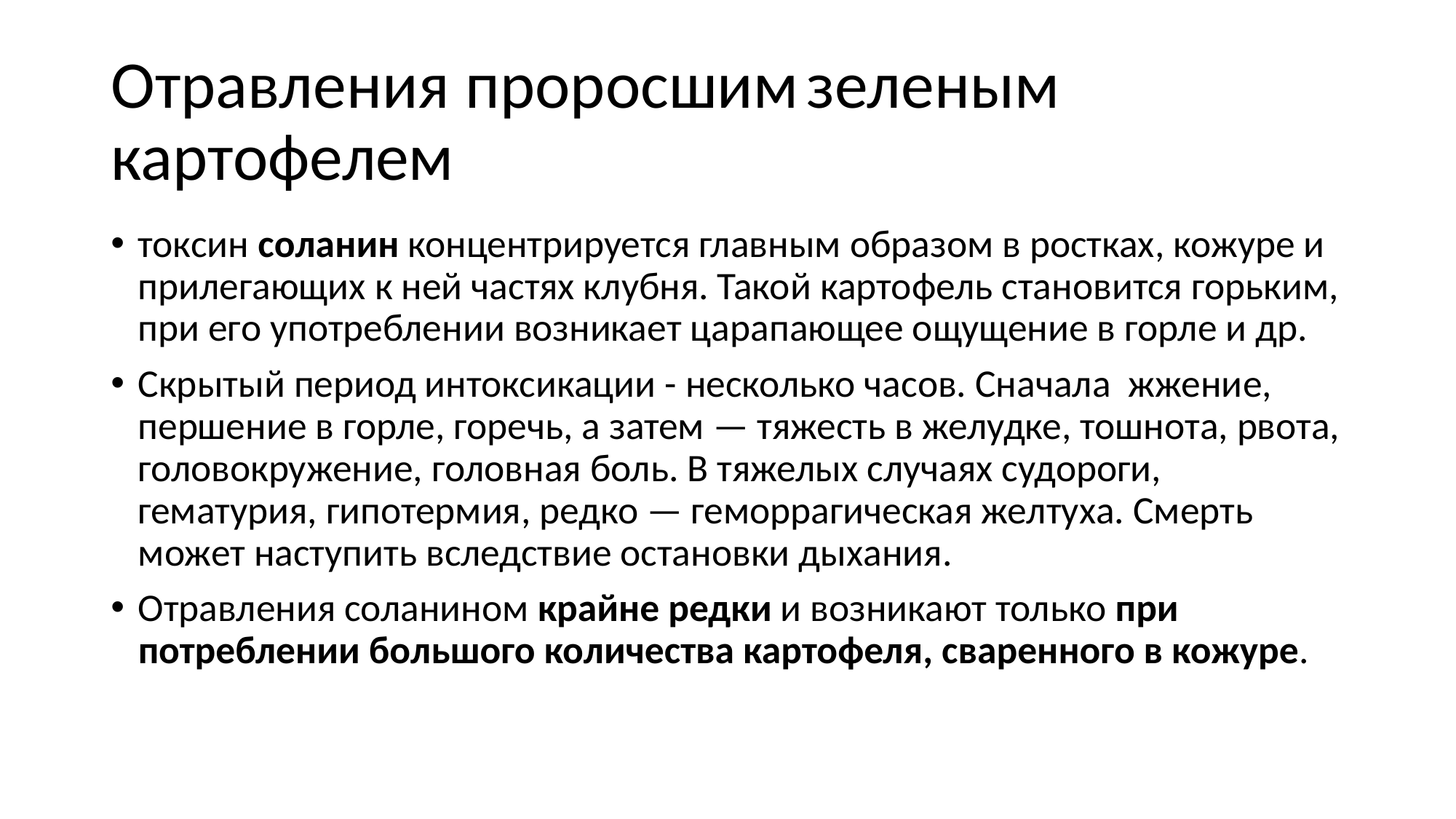

# Отравления проросшим зеленым картофелем
токсин соланин концентрируется главным образом в ростках, кожуре и прилегающих к ней частях клубня. Такой картофель становится горьким, при его употреблении возникает царапающее ощущение в горле и др.
Скрытый период интоксикации - несколько часов. Сначала  жжение, першение в горле, горечь, а затем — тяжесть в желудке, тошнота, рвота, головокружение, головная боль. В тяжелых случаях судороги, гематурия, гипотермия, редко — геморрагическая желтуха. Смерть может наступить вследствие остановки дыхания.
Отравления соланином крайне редки и возникают только при потреблении большого количества картофеля, сваренного в кожуре.